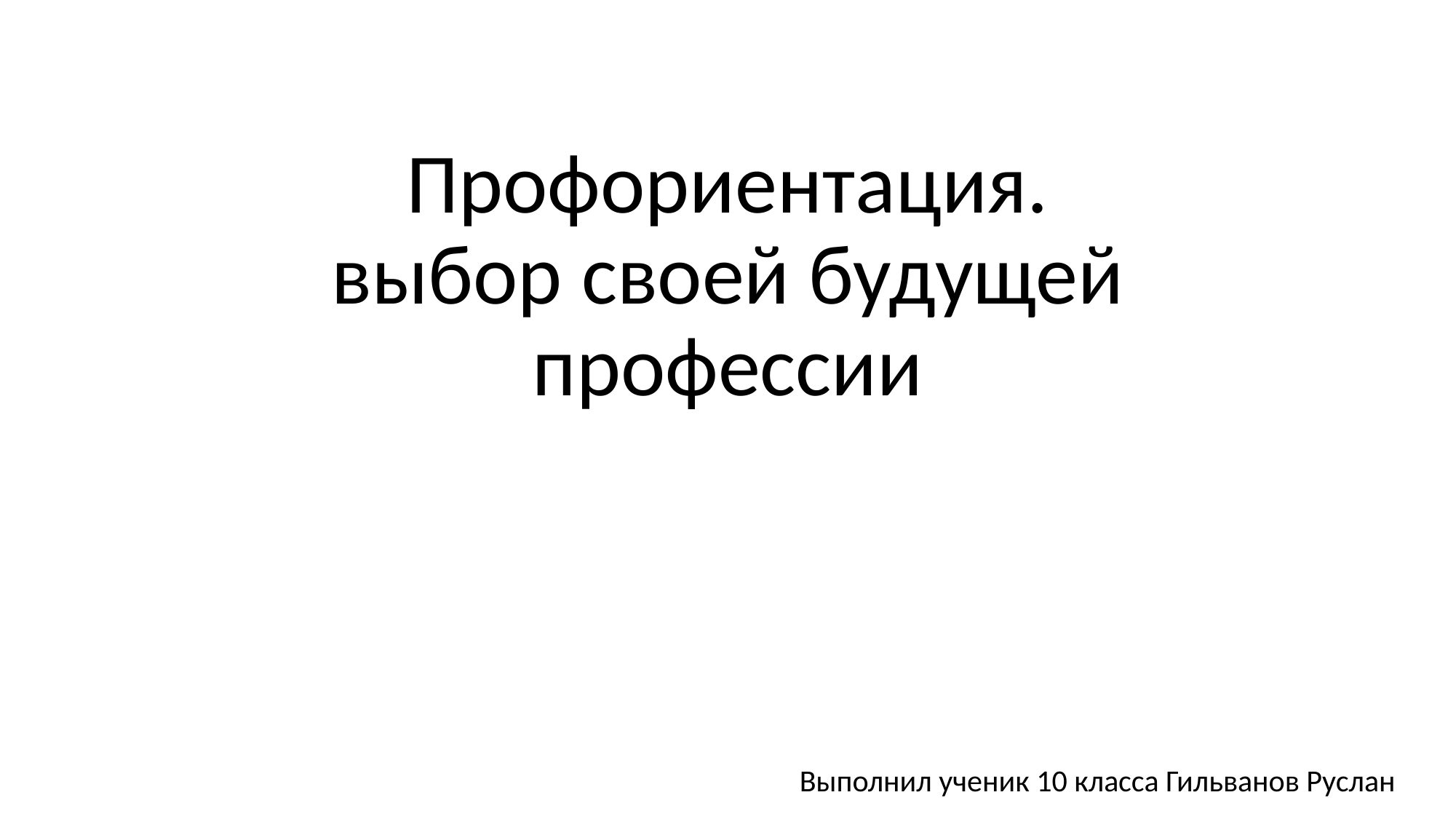

# Профориентация. выбор своей будущей профессии
Выполнил ученик 10 класса Гильванов Руслан